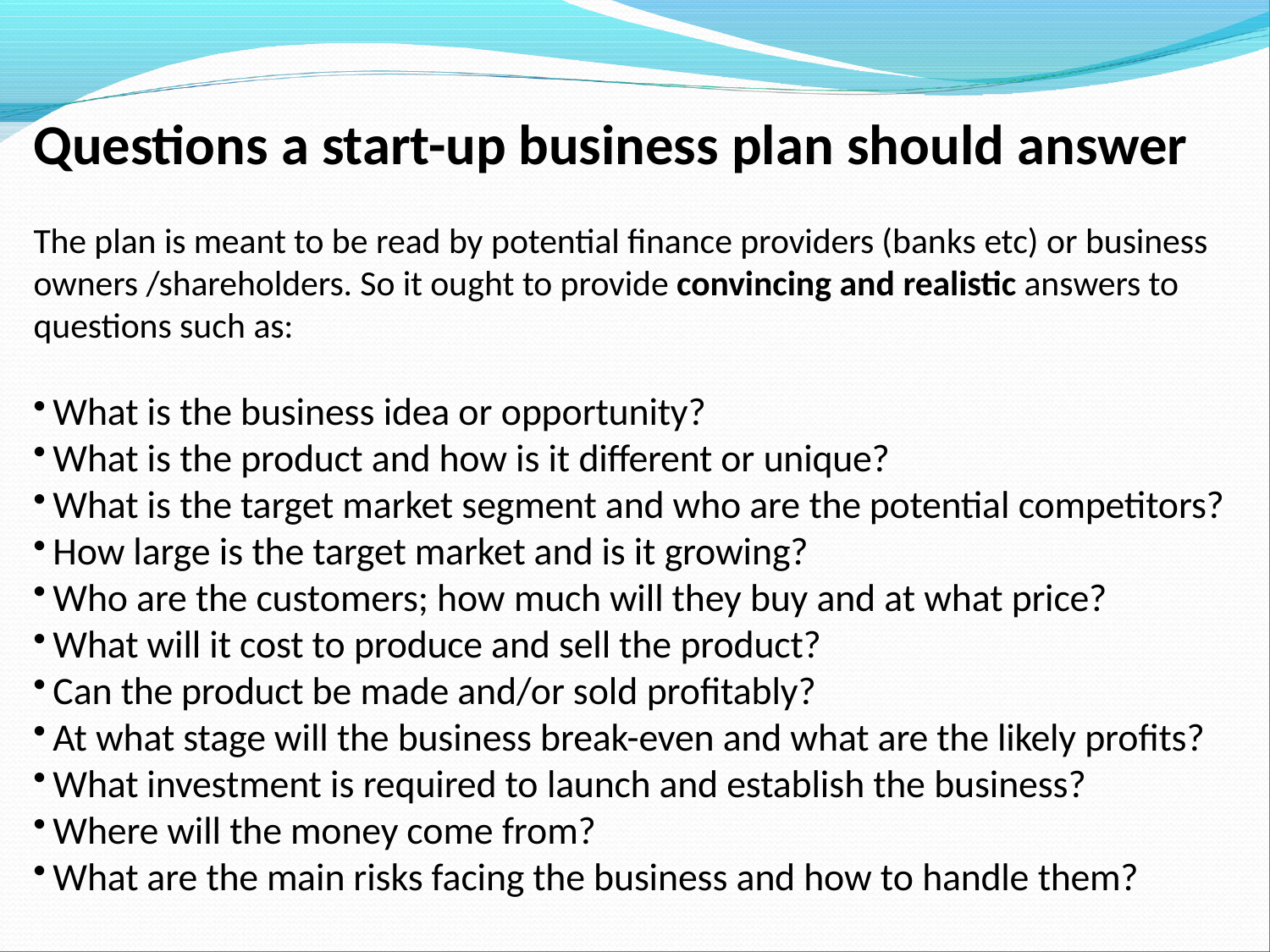

# Questions a start-up business plan should answer
The plan is meant to be read by potential finance providers (banks etc) or business  owners /shareholders. So it ought to provide convincing and realistic answers to  questions such as:

What is the business idea or opportunity?
What is the product and how is it different or unique?
What is the target market segment and who are the potential competitors?
How large is the target market and is it growing?
Who are the customers; how much will they buy and at what price?
What will it cost to produce and sell the product?
Can the product be made and/or sold profitably?
At what stage will the business break-even and what are the likely profits?
What investment is required to launch and establish the business?
Where will the money come from?
What are the main risks facing the business and how to handle them?